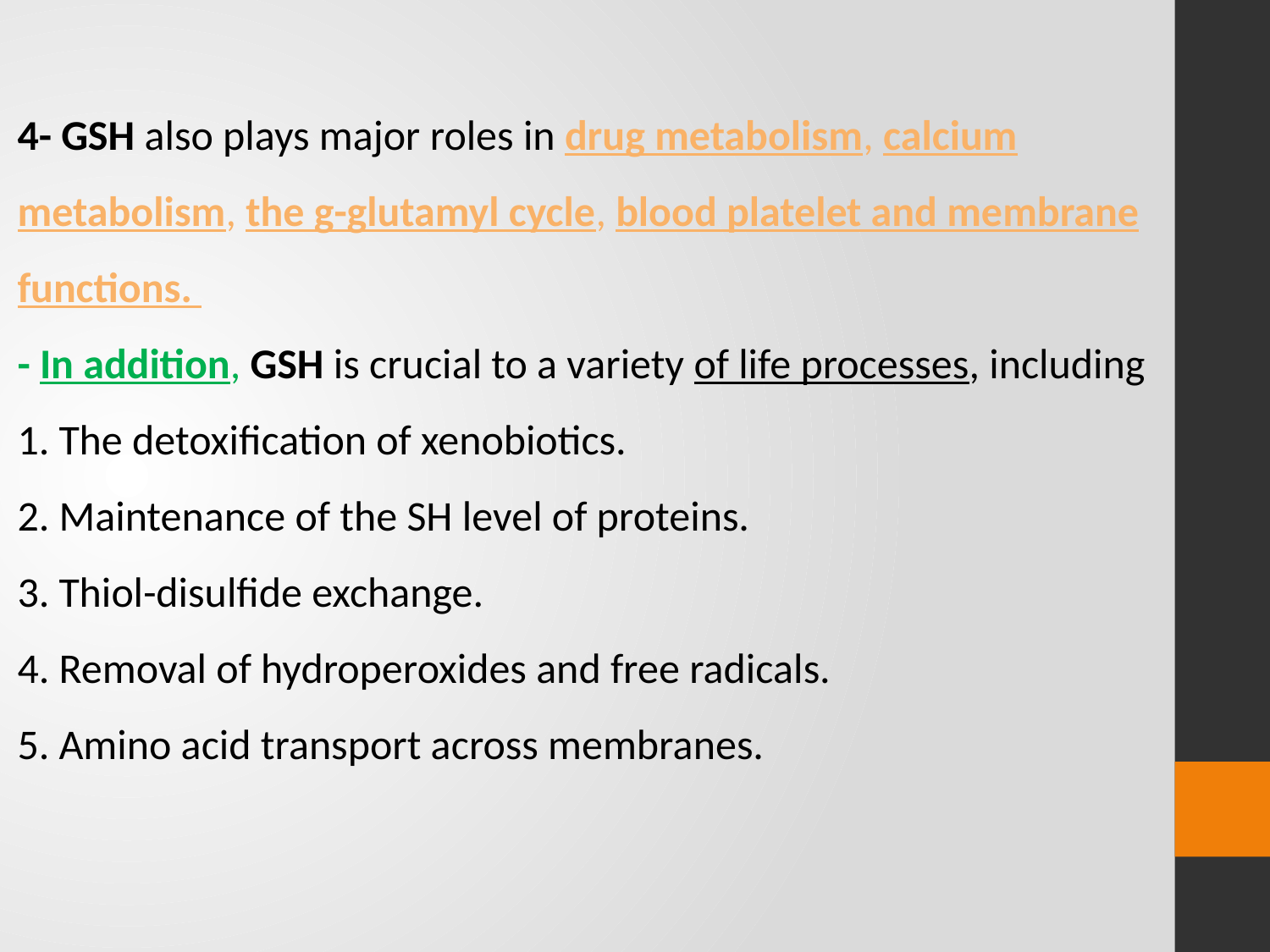

4- GSH also plays major roles in drug metabolism, calcium metabolism, the g-glutamyl cycle, blood platelet and membrane functions.
- In addition, GSH is crucial to a variety of life processes, including 1. The detoxification of xenobiotics.
2. Maintenance of the SH level of proteins.
3. Thiol-disulfide exchange.
4. Removal of hydroperoxides and free radicals.
5. Amino acid transport across membranes.